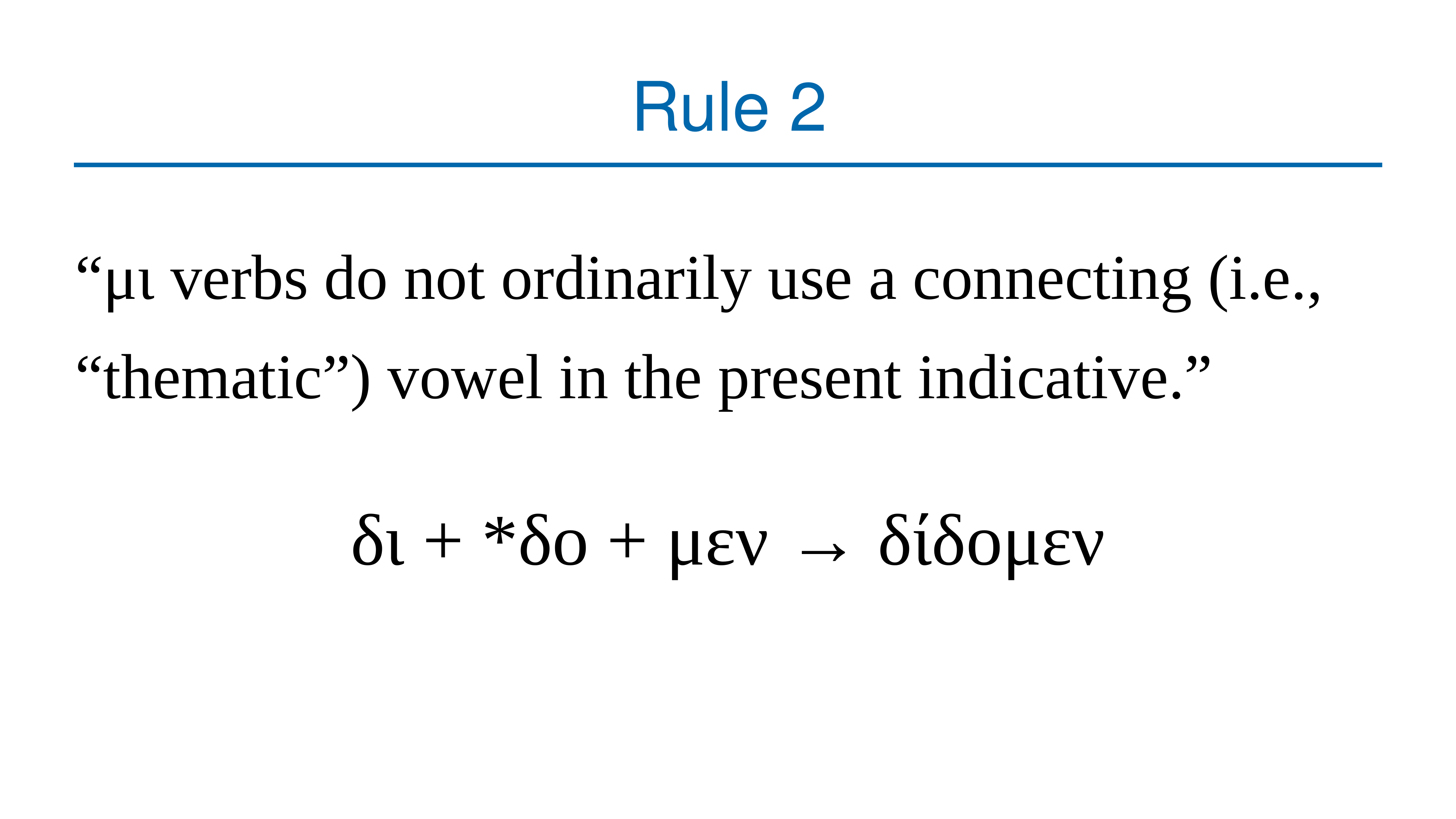

# Rule 2
“μι verbs do not ordinarily use a connecting (i.e., “thematic”) vowel in the present indicative.”
δι + *δο + μεν → δίδομεν